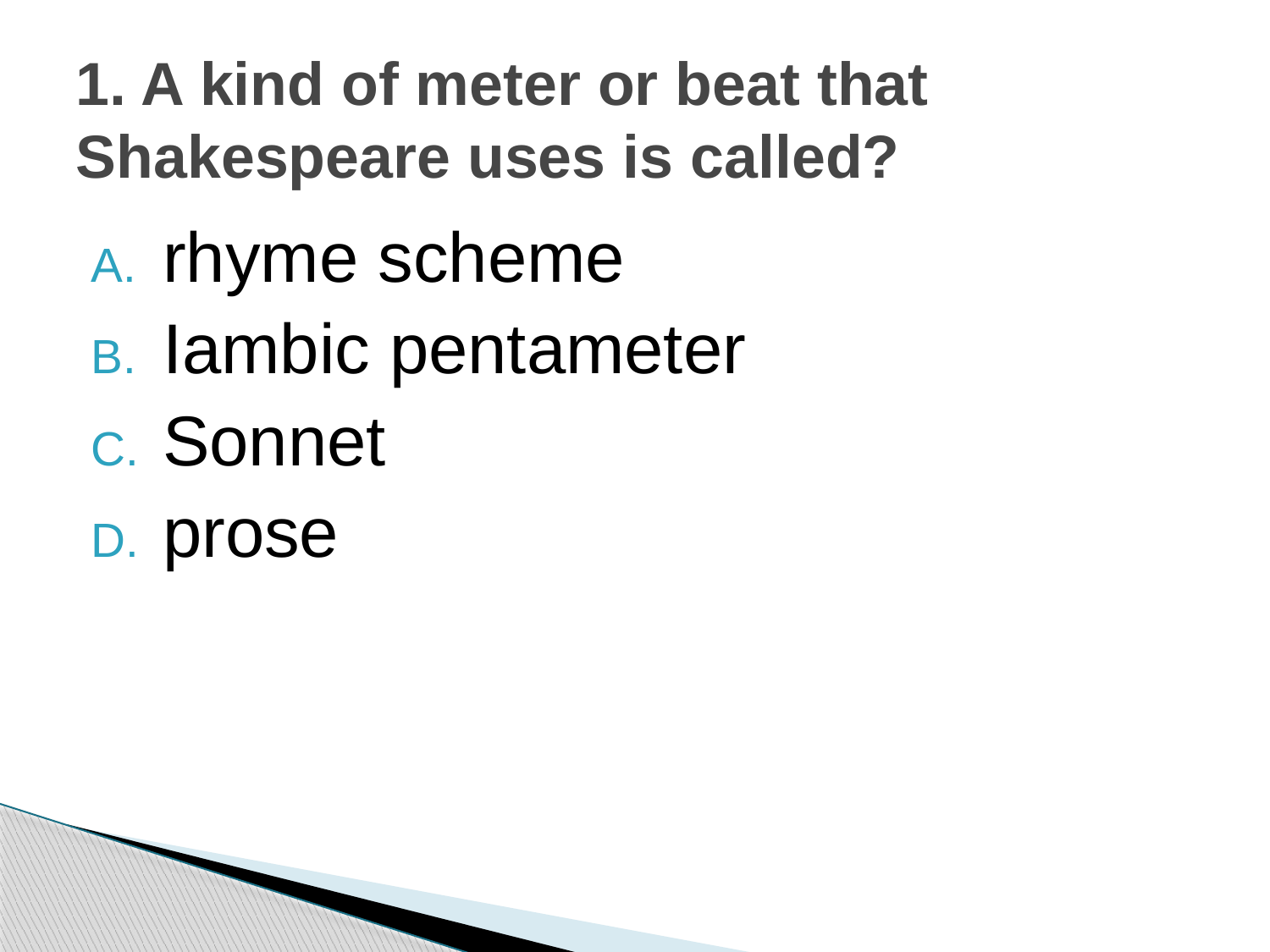

# 1. A kind of meter or beat that Shakespeare uses is called?
rhyme scheme
Iambic pentameter
Sonnet
prose